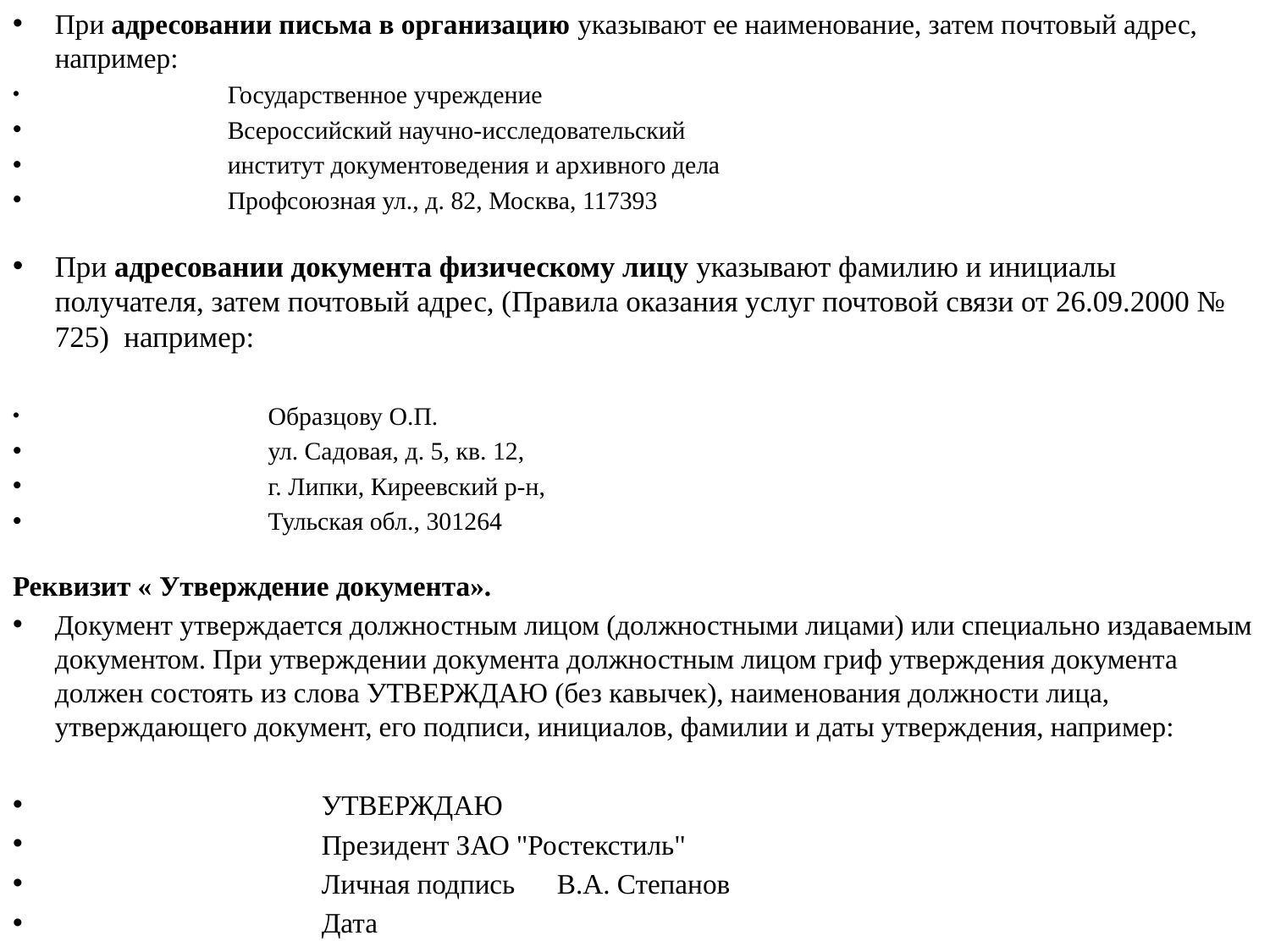

При адресовании письма в организацию указывают ее наименование, затем почтовый адрес, например:
                       			  Государственное учреждение
                        			  Всероссийский научно-исследовательский
                        			  институт документоведения и архивного дела
                        			  Профсоюзная ул., д. 82, Москва, 117393

При адресовании документа физическому лицу указывают фамилию и инициалы получателя, затем почтовый адрес, (Правила оказания услуг почтовой связи от 26.09.2000 № 725)  например:

                                 					Образцову О.П.
                                 				ул. Садовая, д. 5, кв. 12,
                                				г. Липки, Киреевский р-н,
                                 				Тульская обл., 301264

Реквизит « Утверждение документа».
Документ утверждается должностным лицом (должностными лицами) или специально издаваемым документом. При утверждении документа должностным лицом гриф утверждения документа должен состоять из слова УТВЕРЖДАЮ (без кавычек), наименования должности лица, утверждающего документ, его подписи, инициалов, фамилии и даты утверждения, например:

                                 					УТВЕРЖДАЮ
                                 				Президент ЗАО "Ростекстиль"
                                 				Личная подпись      В.А. Степанов
                                 				Дата